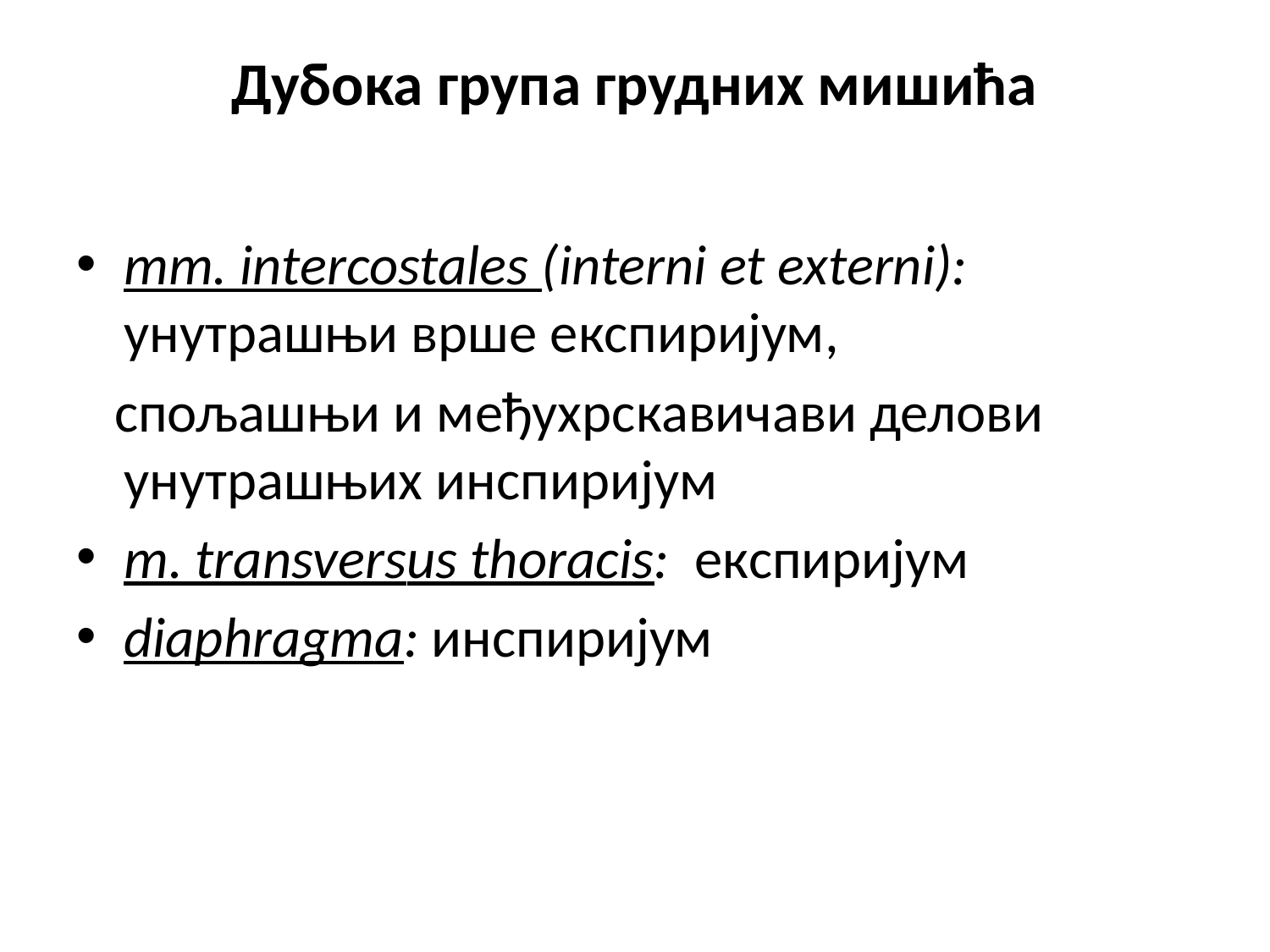

# Дубока група грудних мишића
mm. intercostales (interni et externi): унутрашњи врше експиријум,
   спољашњи и међухрскавичави делови унутрашњих инспиријум
m. transversus thoracis:  експиријум
diaphragma: инспиријум